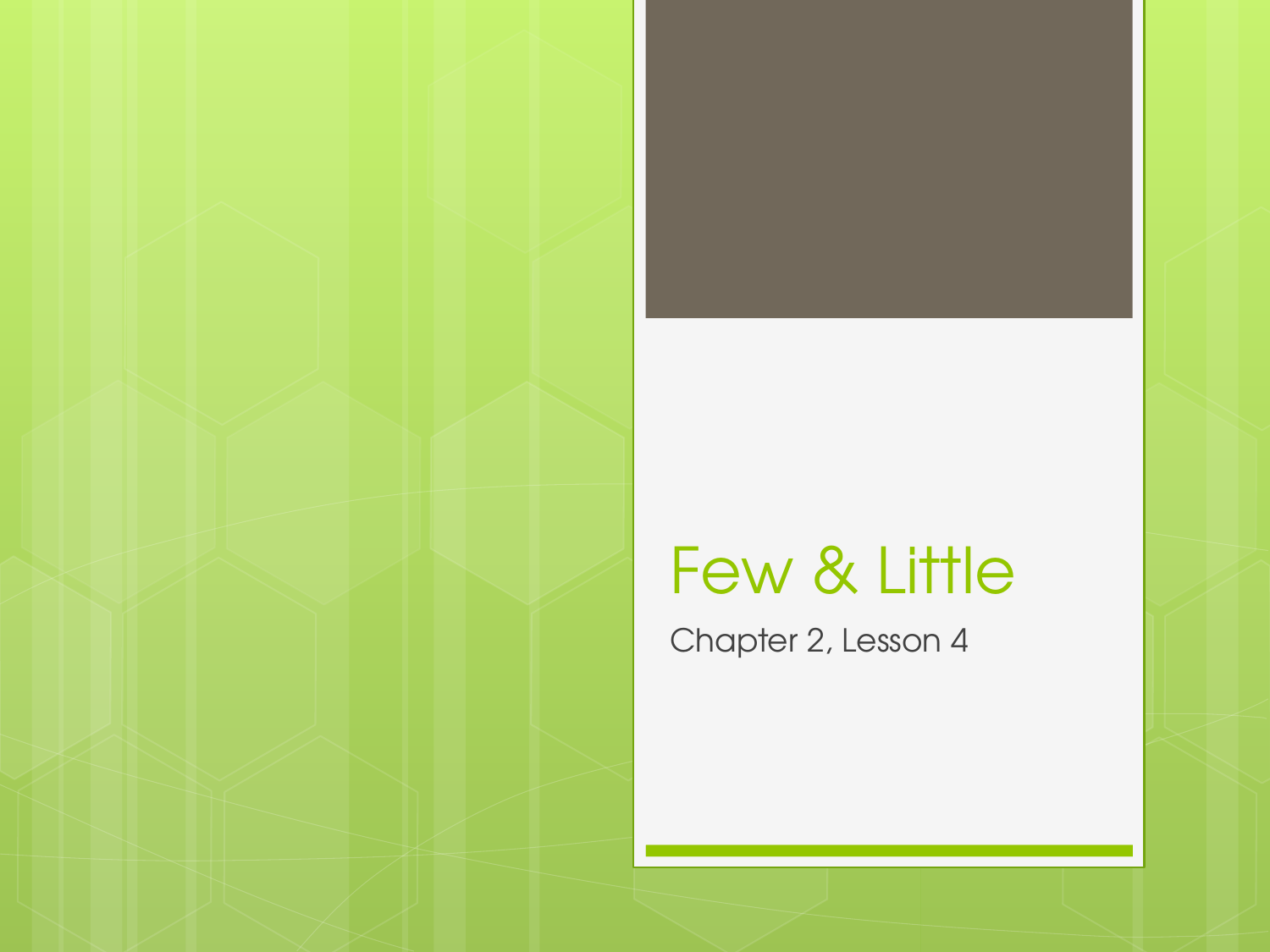

# Few & Little
Chapter 2, Lesson 4